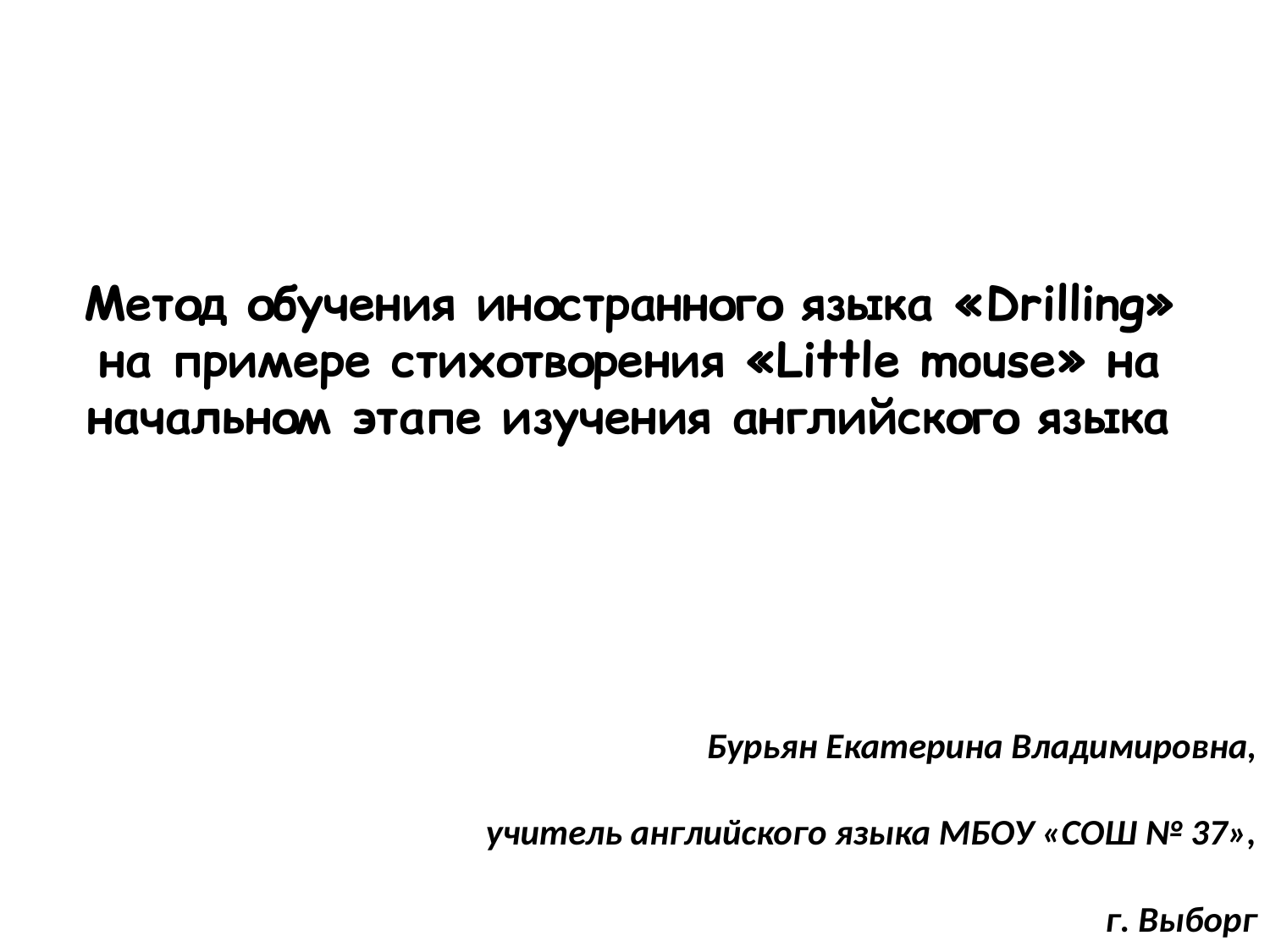

# Метод обучения иностранного языка «Drilling» на примере стихотворения «Little mouse» на начальном этапе изучения английского языка
Бурьян Екатерина Владимировна,
учитель английского языка МБОУ «СОШ № 37»,
г. Выборг